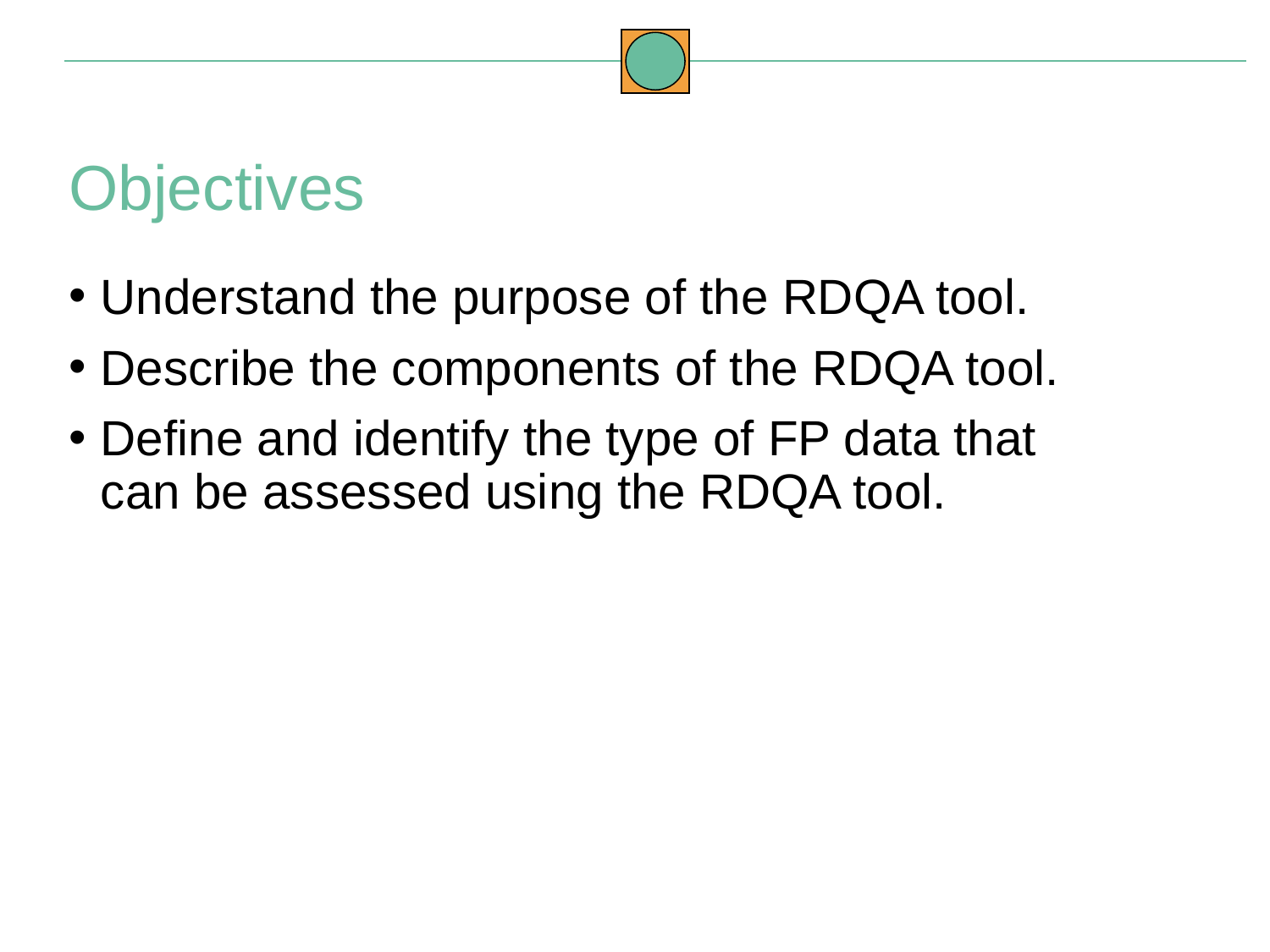

Objectives
Understand the purpose of the RDQA tool.
Describe the components of the RDQA tool.
Define and identify the type of FP data that can be assessed using the RDQA tool.